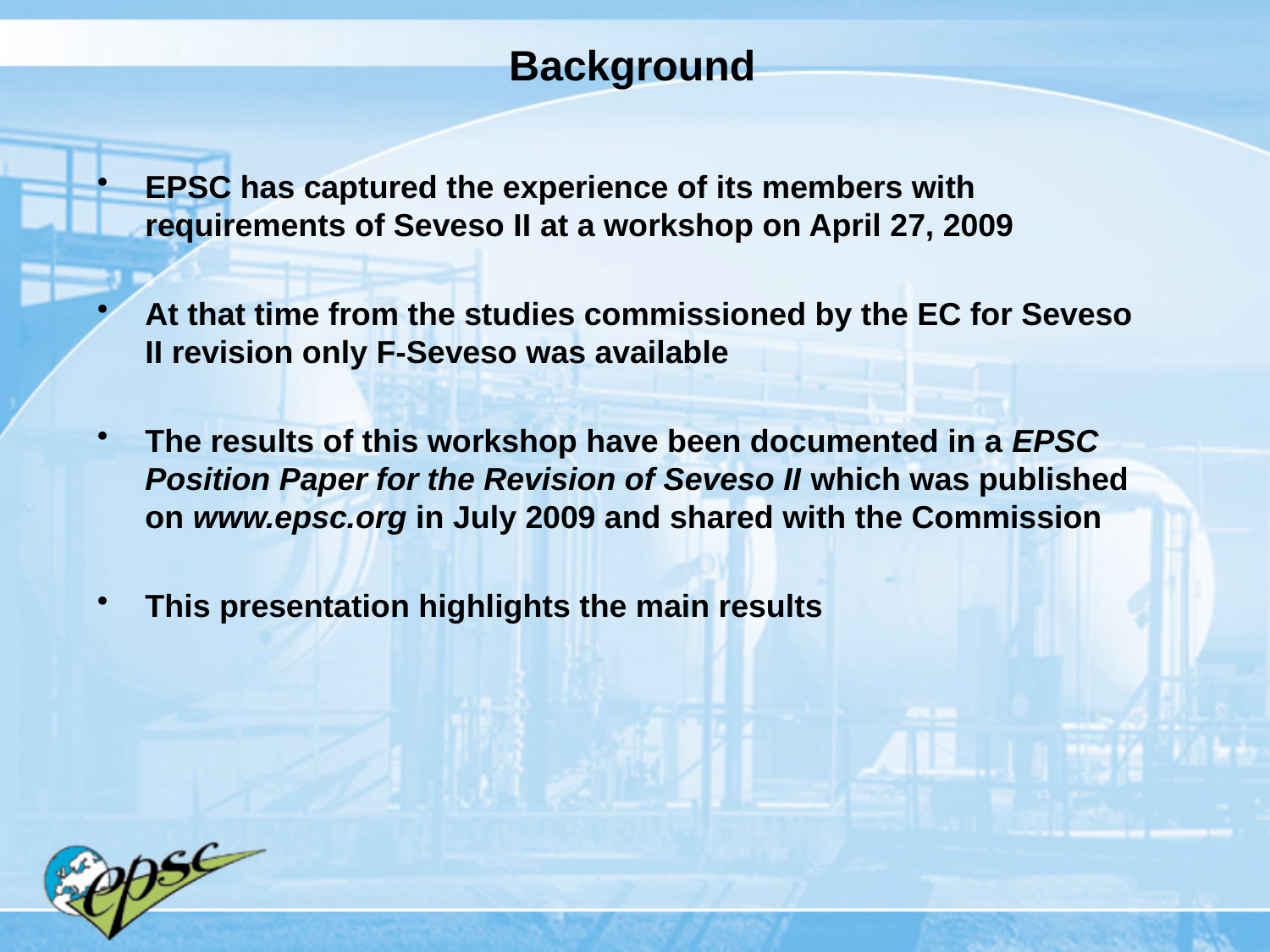

# Background

EPSC has captured the experience of its members with requirements of Seveso II at a workshop on April 27, 2009

At that time from the studies commissioned by the EC for Seveso II revision only F-Seveso was available

The results of this workshop have been documented in a EPSC Position Paper for the Revision of Seveso II which was published on www.epsc.org in July 2009 and shared with the Commission

This presentation highlights the main results